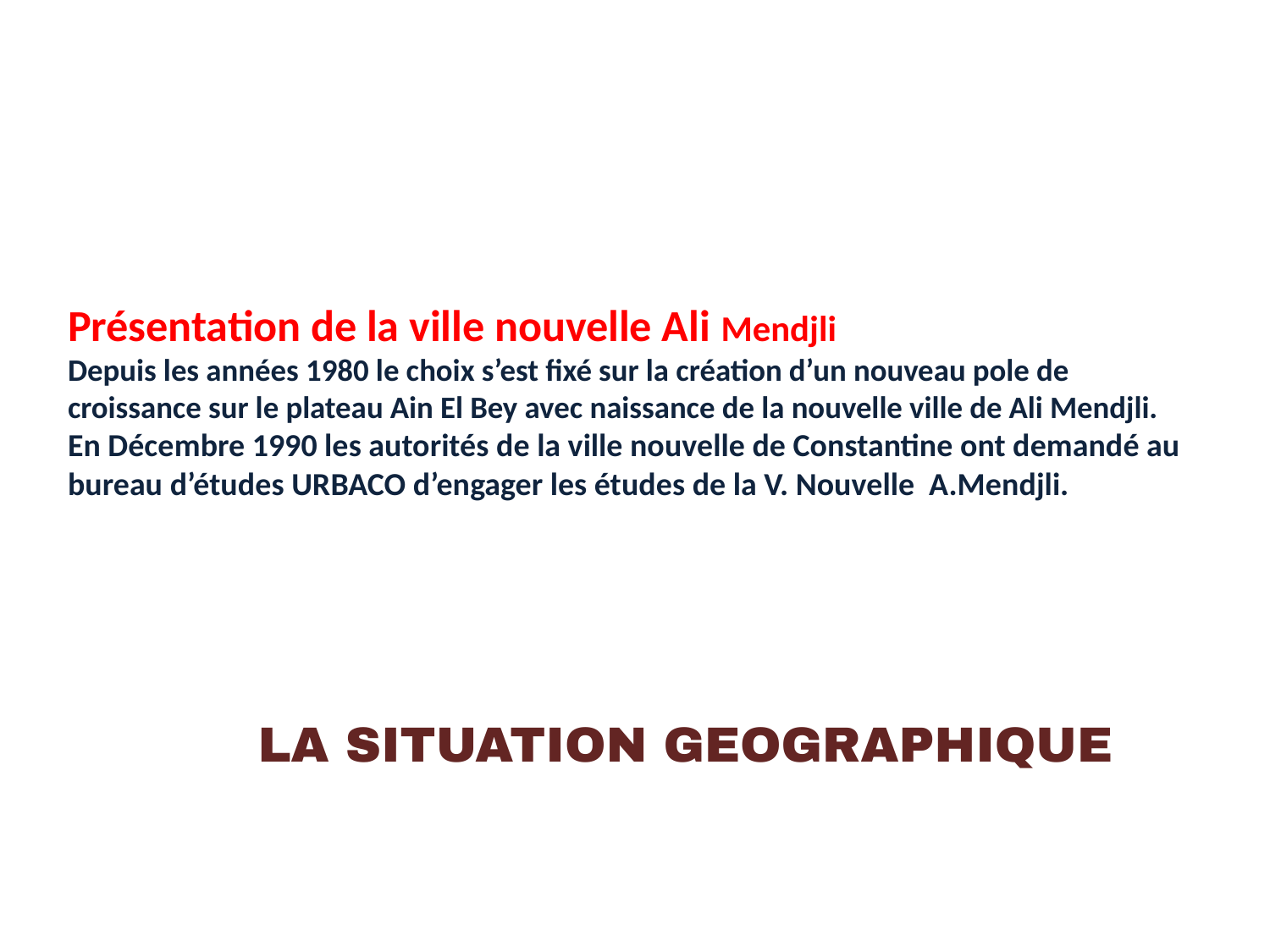

# Présentation de la ville nouvelle Ali Mendjli Depuis les années 1980 le choix s’est fixé sur la création d’un nouveau pole de croissance sur le plateau Ain El Bey avec naissance de la nouvelle ville de Ali Mendjli. En Décembre 1990 les autorités de la ville nouvelle de Constantine ont demandé au bureau d’études URBACO d’engager les études de la V. Nouvelle  A.Mendjli.
LA SITUATION GEOGRAPHIQUE